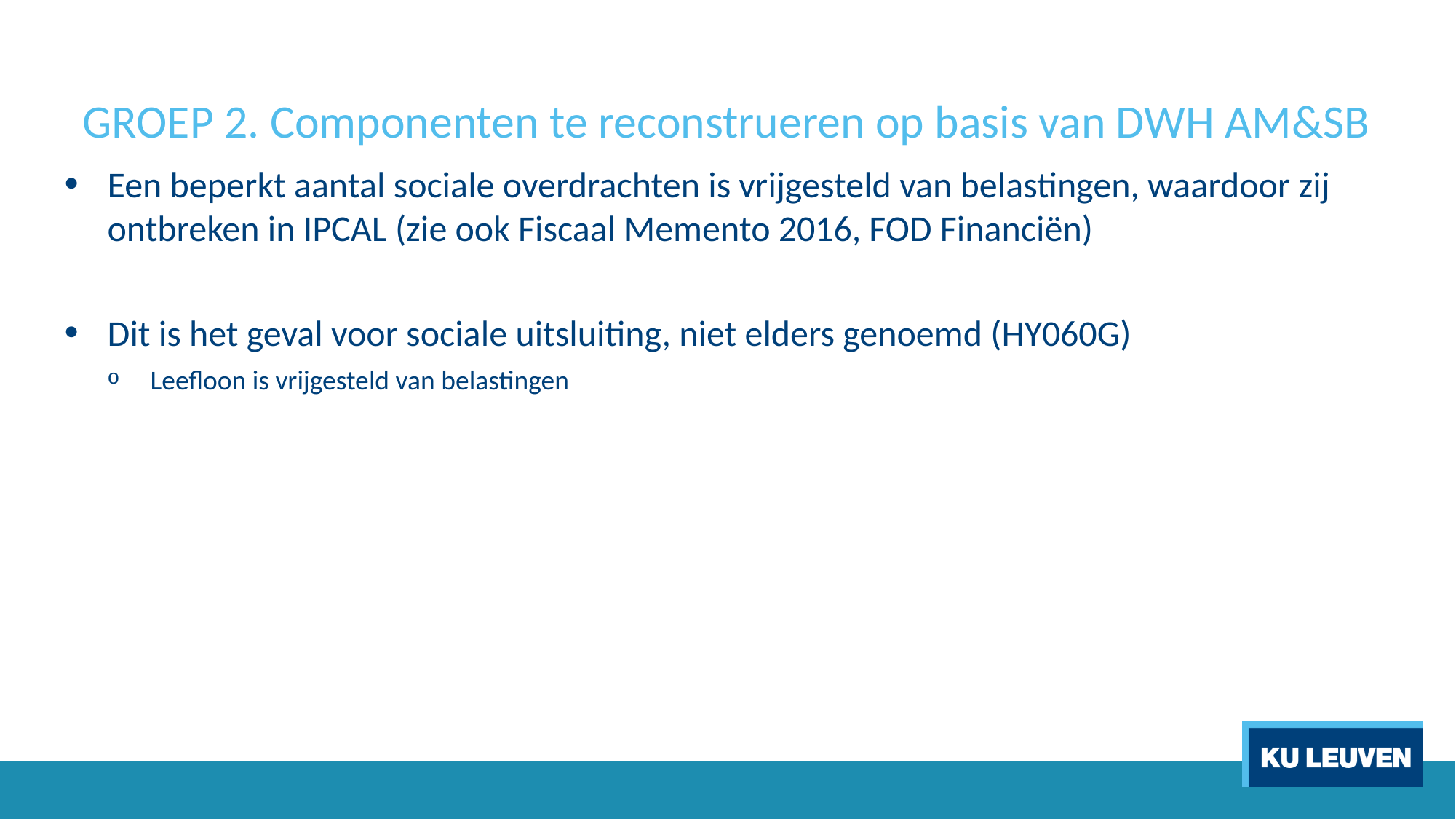

GROEP 2. Componenten te reconstrueren op basis van DWH AM&SB
Een beperkt aantal sociale overdrachten is vrijgesteld van belastingen, waardoor zij ontbreken in IPCAL (zie ook Fiscaal Memento 2016, FOD Financiën)

Dit is het geval voor sociale uitsluiting, niet elders genoemd (HY060G)
Leefloon is vrijgesteld van belastingen